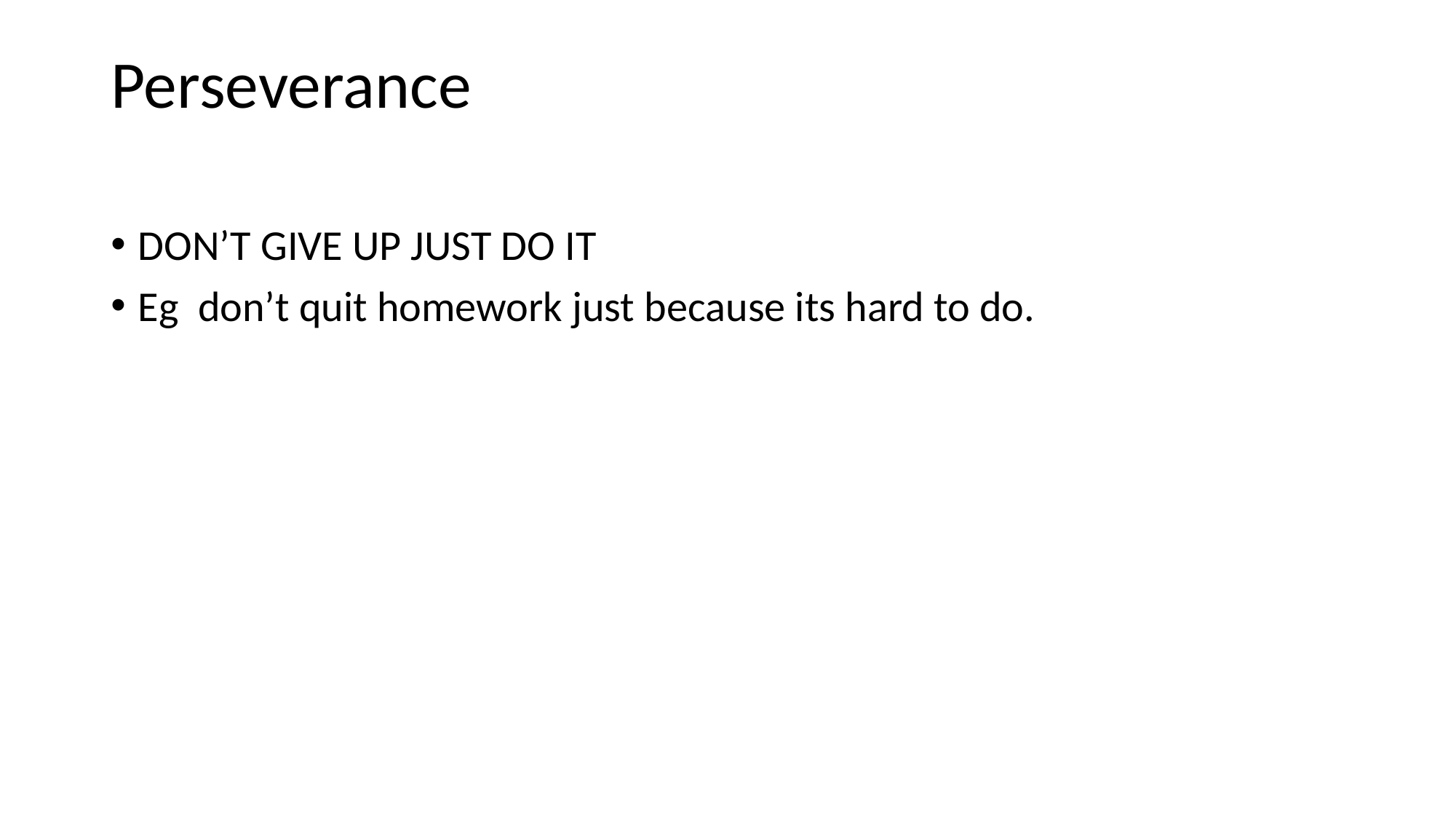

# Perseverance
DON’T GIVE UP JUST DO IT
Eg  don’t quit homework just because its hard to do.